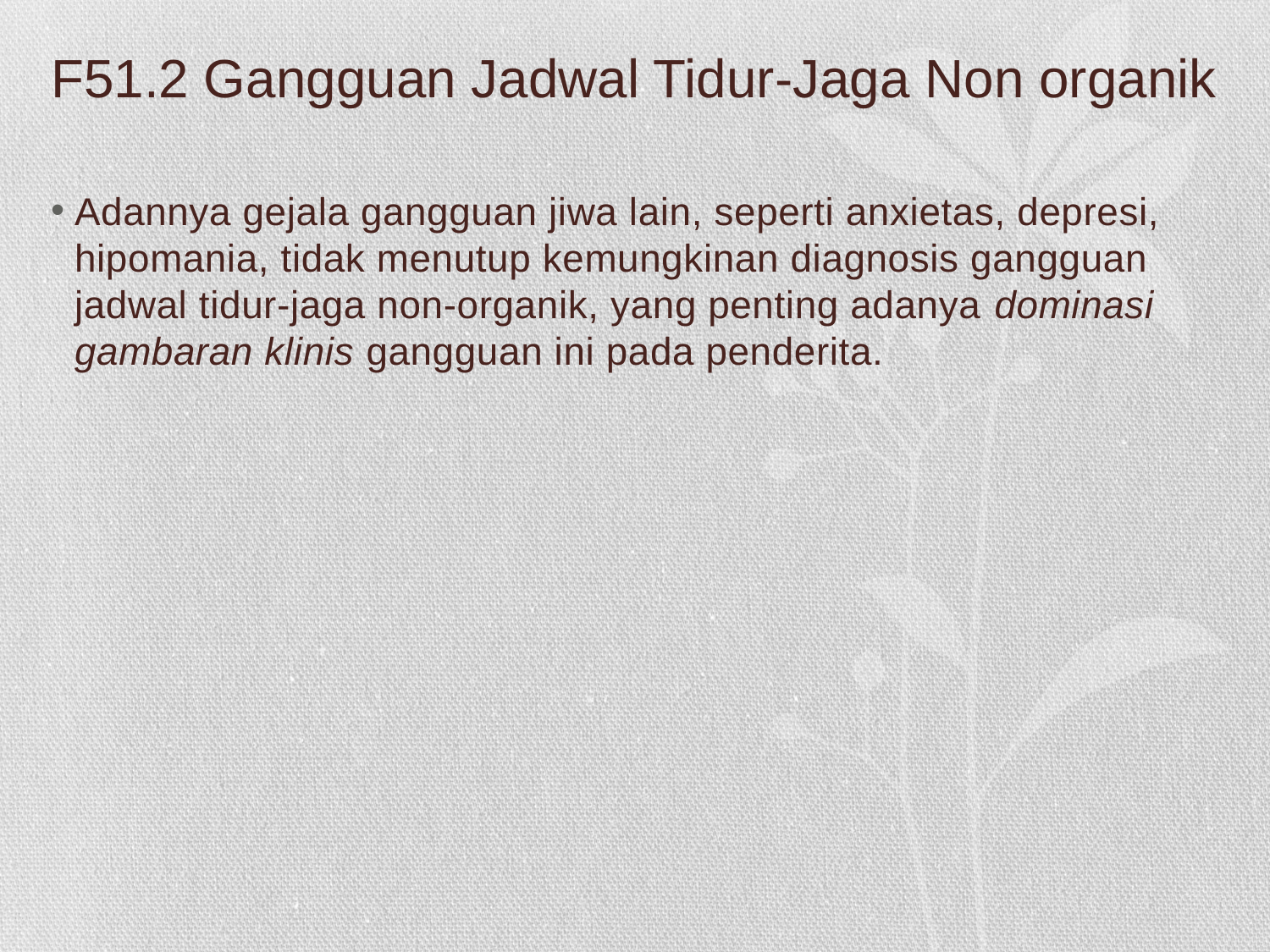

# F51.2 Gangguan Jadwal Tidur-Jaga Non organik
Adannya gejala gangguan jiwa lain, seperti anxietas, depresi, hipomania, tidak menutup kemungkinan diagnosis gangguan jadwal tidur-jaga non-organik, yang penting adanya dominasi gambaran klinis gangguan ini pada penderita.